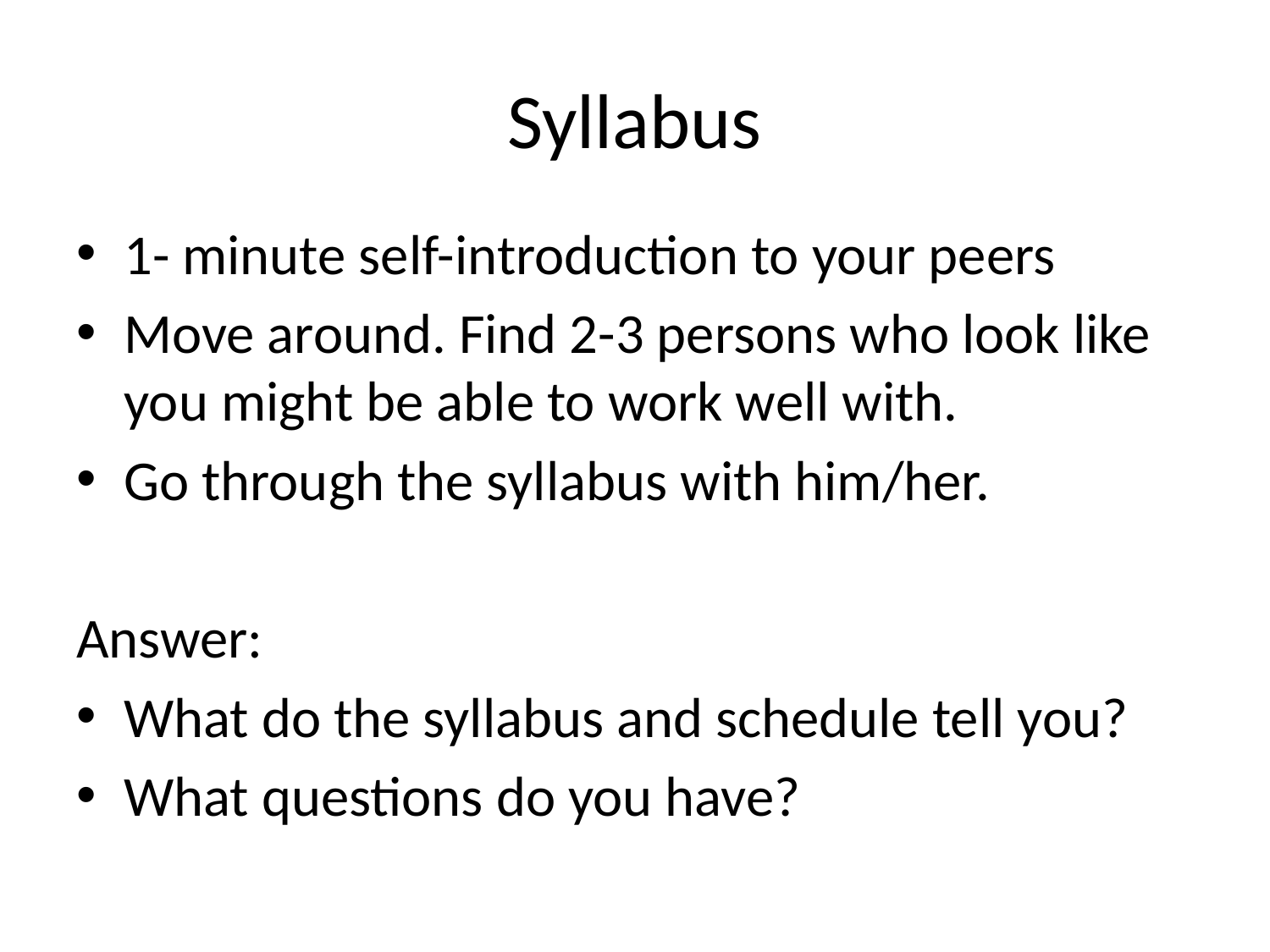

# Syllabus
1- minute self-introduction to your peers
Move around. Find 2-3 persons who look like you might be able to work well with.
Go through the syllabus with him/her.

Answer:
What do the syllabus and schedule tell you?
What questions do you have?